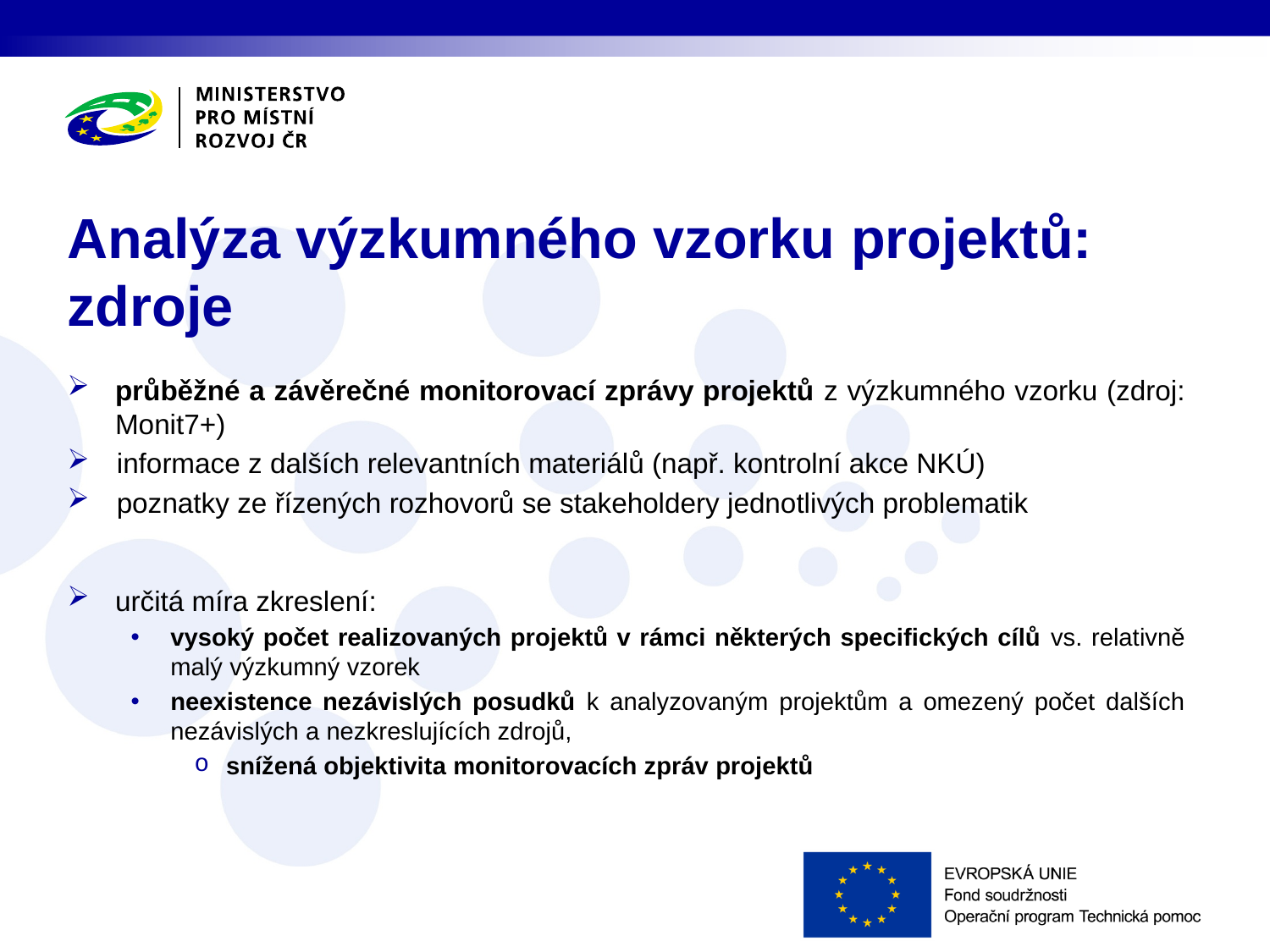

# Analýza výzkumného vzorku projektů: zdroje
průběžné a závěrečné monitorovací zprávy projektů z výzkumného vzorku (zdroj: Monit7+)
informace z dalších relevantních materiálů (např. kontrolní akce NKÚ)
poznatky ze řízených rozhovorů se stakeholdery jednotlivých problematik

určitá míra zkreslení:
vysoký počet realizovaných projektů v rámci některých specifických cílů vs. relativně malý výzkumný vzorek
neexistence nezávislých posudků k analyzovaným projektům a omezený počet dalších nezávislých a nezkreslujících zdrojů,
snížená objektivita monitorovacích zpráv projektů